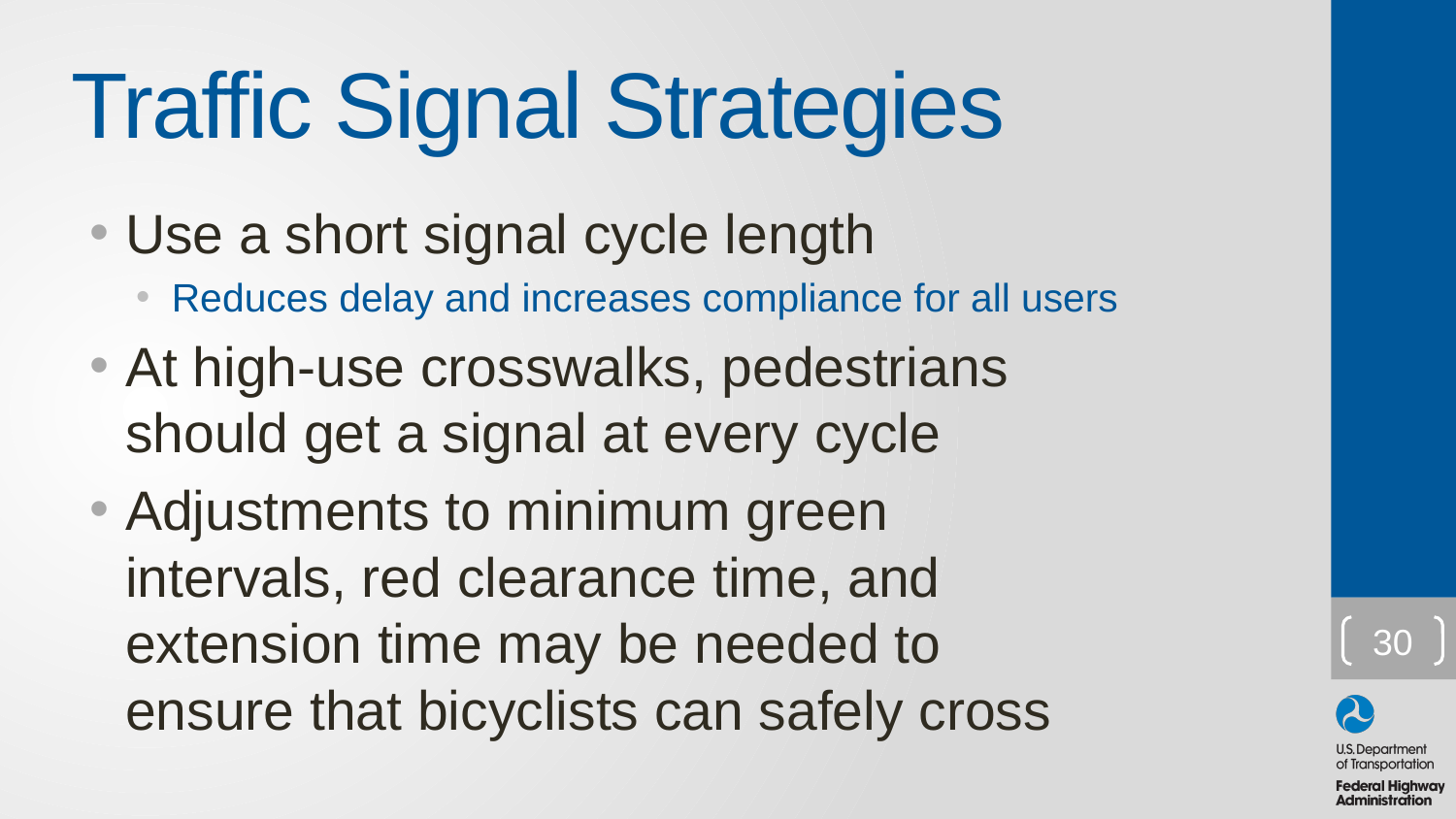

# Traffic Signal Strategies
Use a short signal cycle length
Reduces delay and increases compliance for all users
At high-use crosswalks, pedestrians should get a signal at every cycle
Adjustments to minimum green intervals, red clearance time, and extension time may be needed to ensure that bicyclists can safely cross

30